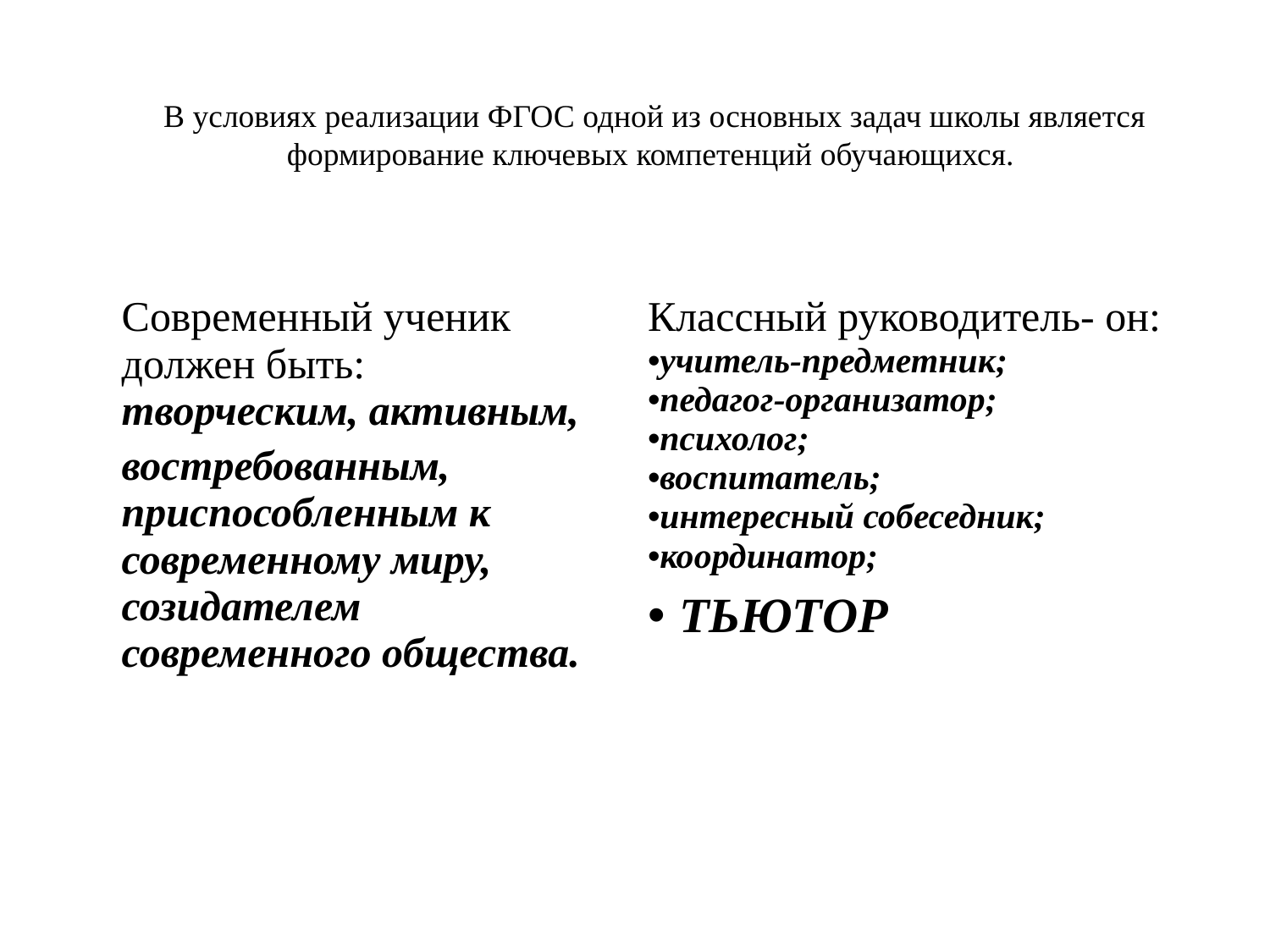

В условиях реализации ФГОС одной из основных задач школы является формирование ключевых компетенций обучающихся.
Современный ученик должен быть: творческим, активным,
востребованным, приспособленным к современному миру, созидателем современного общества.
Классный руководитель- он:
учитель-предметник;
педагог-организатор;
психолог;
воспитатель;
интересный собеседник;
координатор;
ТЬЮТОР